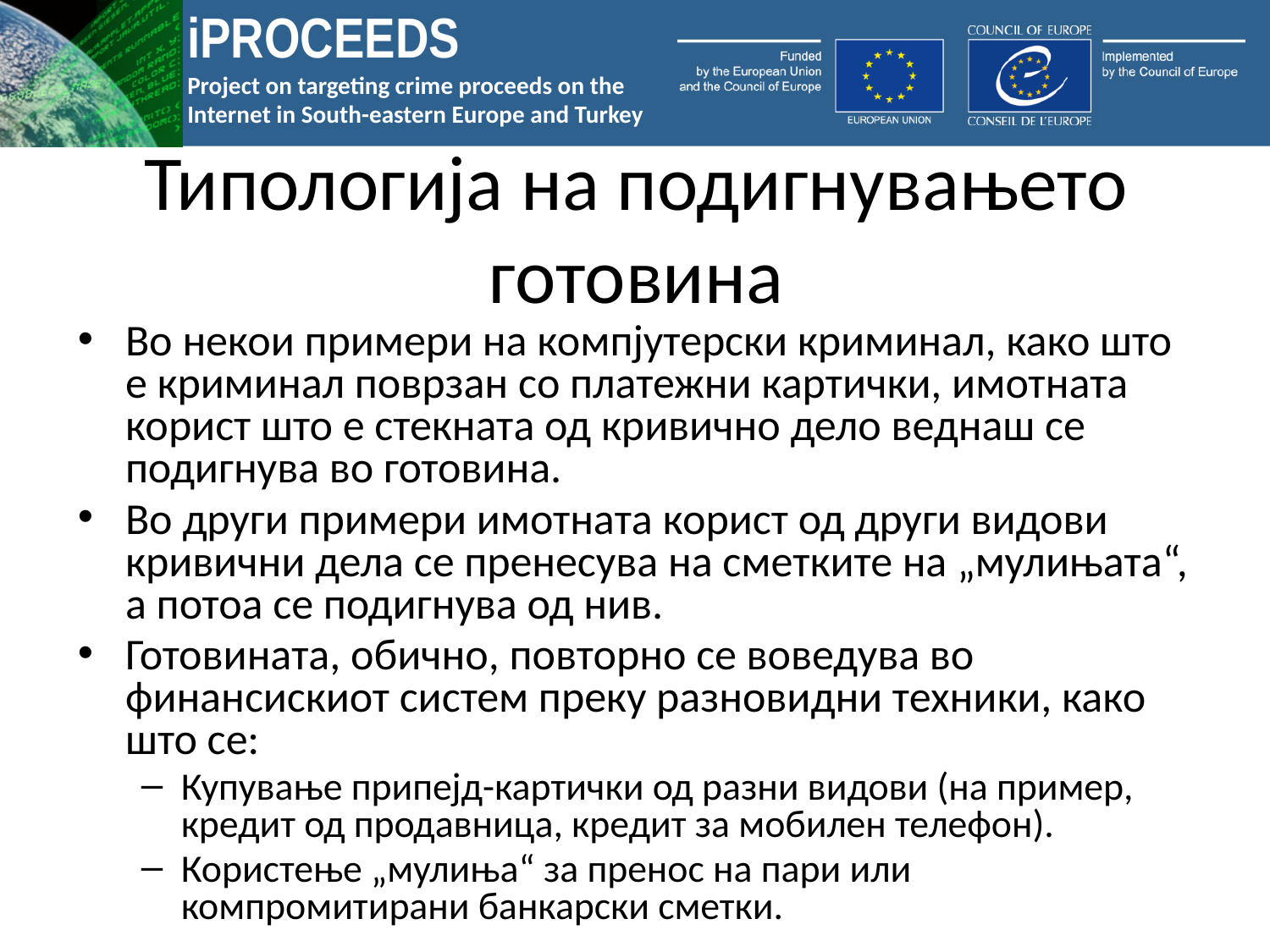

# Типологија на подигнувањето готовина
Во некои примери на компјутерски криминал, како што е криминал поврзан со платежни картички, имотната корист што е стекната од кривично дело веднаш се подигнува во готовина.
Во други примери имотната корист од други видови кривични дела се пренесува на сметките на „мулињата“, а потоа се подигнува од нив.
Готовината, обично, повторно се воведува во финансискиот систем преку разновидни техники, како што се:
Купување припејд-картички од разни видови (на пример, кредит од продавница, кредит за мобилен телефон).
Користење „мулиња“ за пренос на пари или компромитирани банкарски сметки.